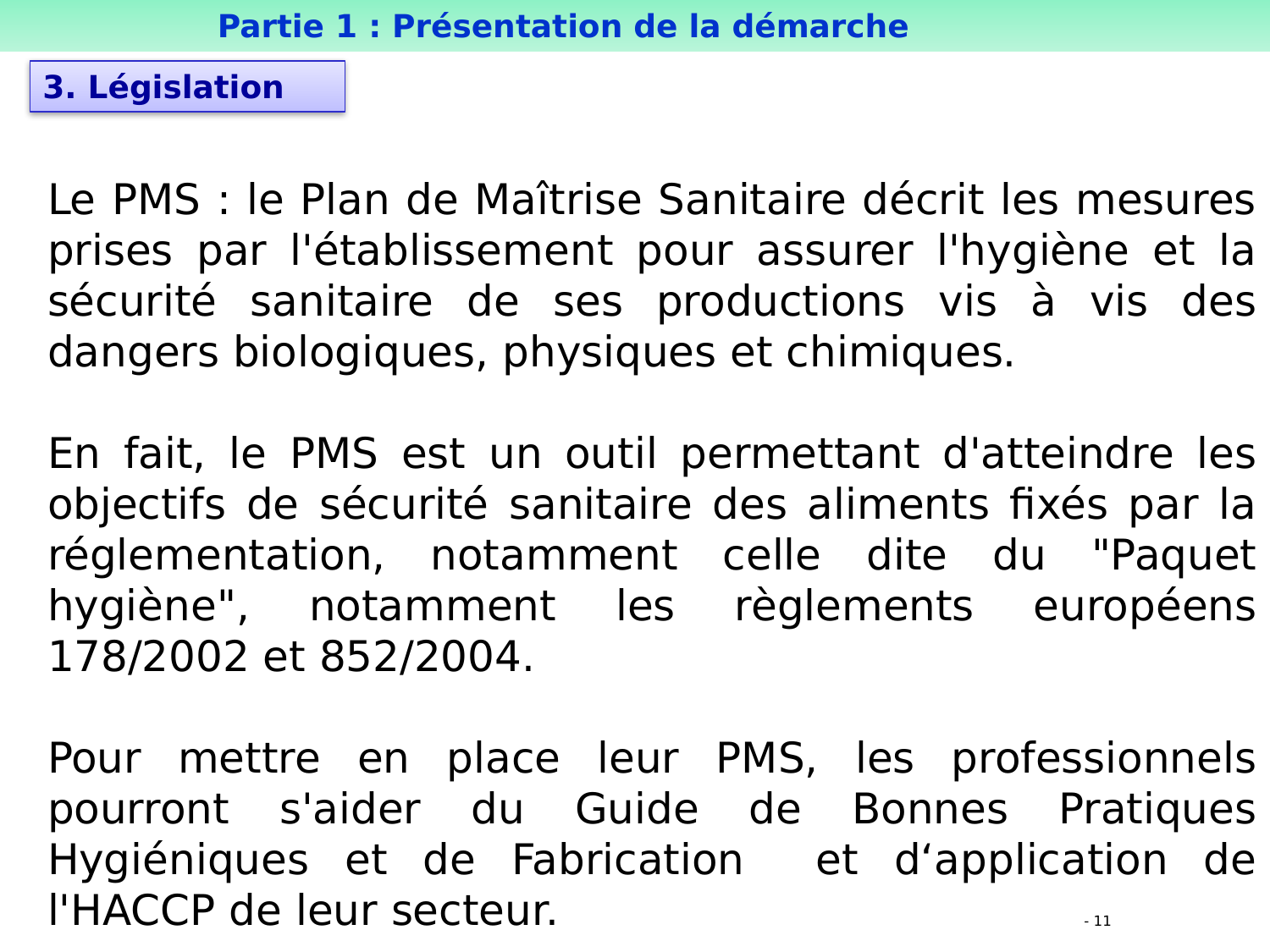

Partie 1 : Présentation de la démarche
3. Législation
Le PMS : le Plan de Maîtrise Sanitaire décrit les mesures prises par l'établissement pour assurer l'hygiène et la sécurité sanitaire de ses productions vis à vis des dangers biologiques, physiques et chimiques.

En fait, le PMS est un outil permettant d'atteindre les objectifs de sécurité sanitaire des aliments fixés par la réglementation, notamment celle dite du "Paquet hygiène", notamment les règlements européens 178/2002 et 852/2004.

Pour mettre en place leur PMS, les professionnels pourront s'aider du Guide de Bonnes Pratiques Hygiéniques et de Fabrication  et d‘application de l'HACCP de leur secteur.